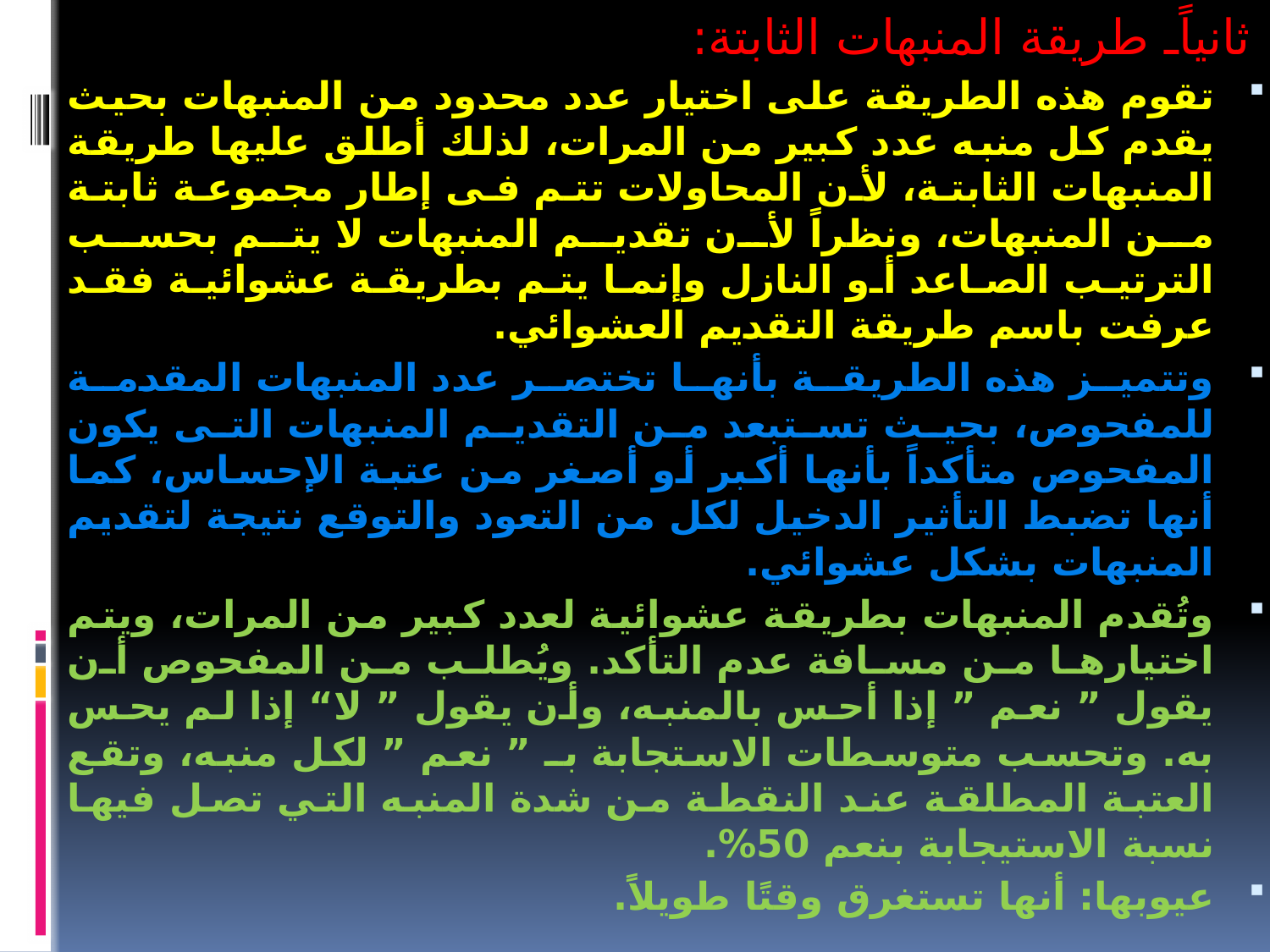

ثانياًـ طريقة المنبهات الثابتة:
تقوم هذه الطريقة على اختيار عدد محدود من المنبهات بحيث يقدم كل منبه عدد كبير من المرات، لذلك أطلق عليها طريقة المنبهات الثابتة، لأن المحاولات تتم فى إطار مجموعة ثابتة من المنبهات، ونظراً لأن تقديم المنبهات لا يتم بحسب الترتيب الصاعد أو النازل وإنما يتم بطريقة عشوائية فقد عرفت باسم طريقة التقديم العشوائي.
وتتميز هذه الطريقة بأنها تختصر عدد المنبهات المقدمة للمفحوص، بحيث تستبعد من التقديم المنبهات التى يكون المفحوص متأكداً بأنها أكبر أو أصغر من عتبة الإحساس، كما أنها تضبط التأثير الدخيل لكل من التعود والتوقع نتيجة لتقديم المنبهات بشكل عشوائي.
وتُقدم المنبهات بطريقة عشوائية لعدد كبير من المرات، ويتم اختيارها من مسافة عدم التأكد. ويُطلب من المفحوص أن يقول ” نعم ” إذا أحس بالمنبه، وأن يقول ” لا“ إذا لم يحس به. وتحسب متوسطات الاستجابة بـ ” نعم ” لكل منبه، وتقع العتبة المطلقة عند النقطة من شدة المنبه التي تصل فيها نسبة الاستيجابة بنعم 50%.
عيوبها: أنها تستغرق وقتًا طويلاً.